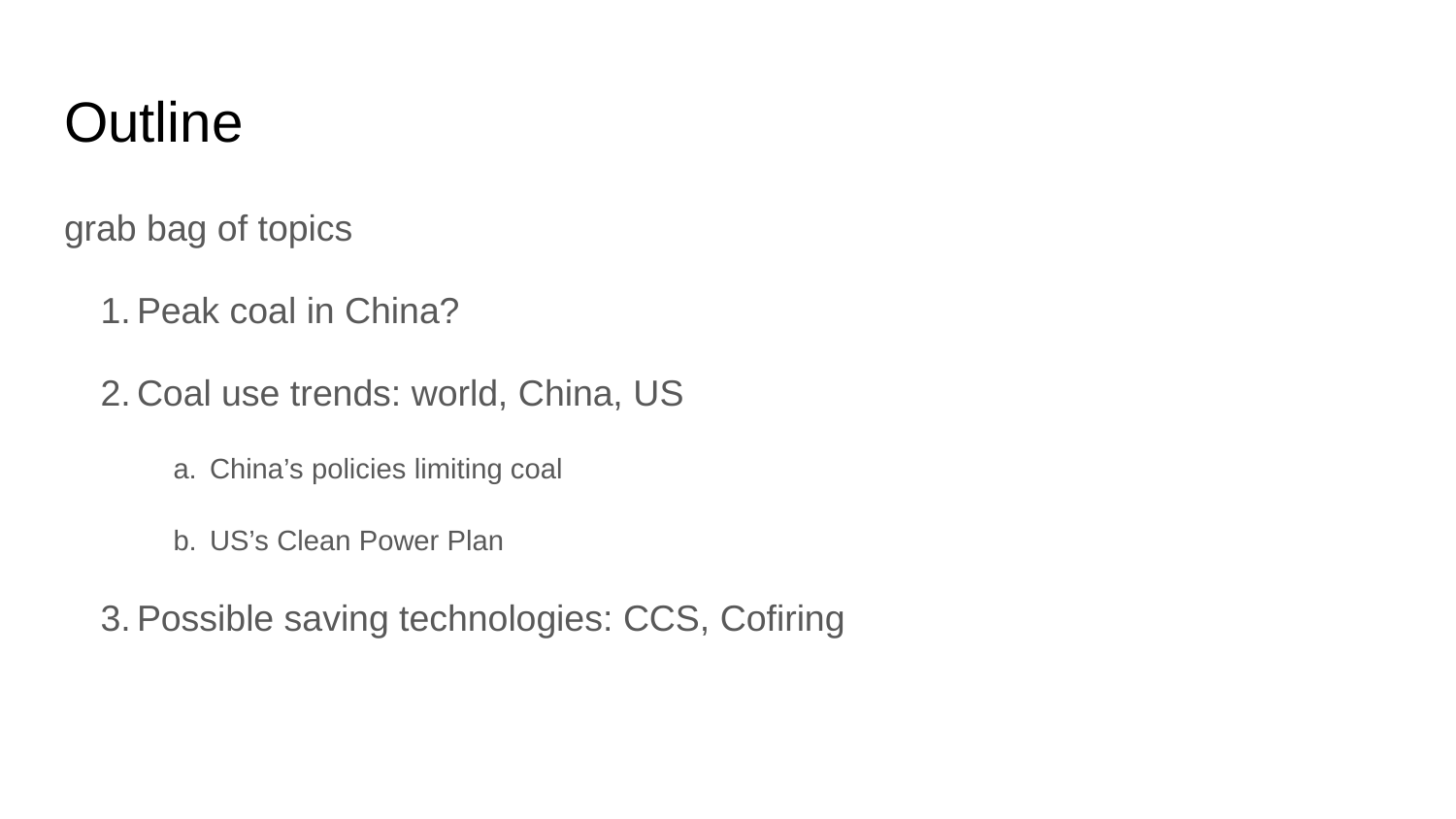

# Outline
grab bag of topics
Peak coal in China?
Coal use trends: world, China, US
China’s policies limiting coal
US’s Clean Power Plan
Possible saving technologies: CCS, Cofiring